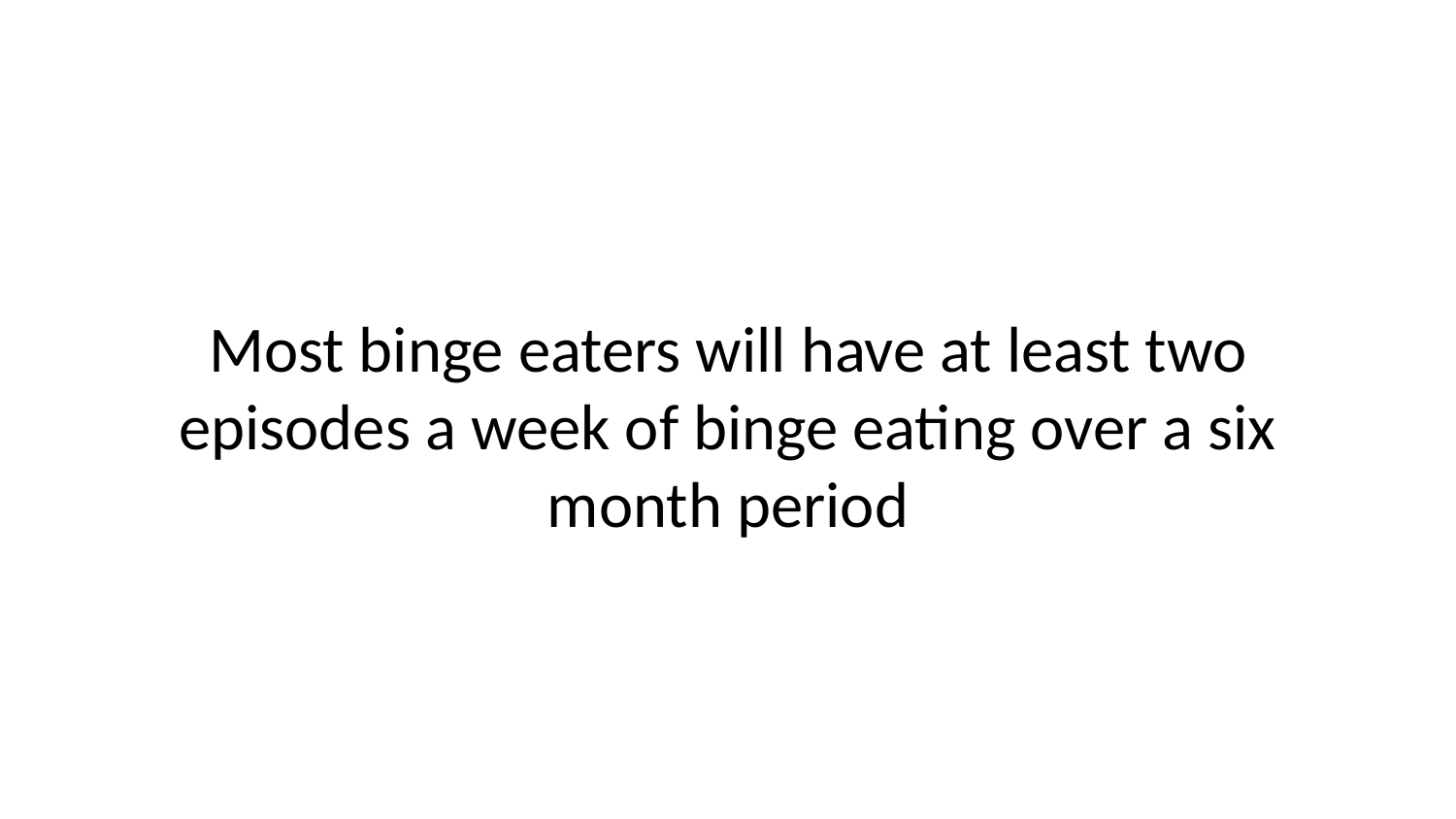

Most binge eaters will have at least two episodes a week of binge eating over a six month period